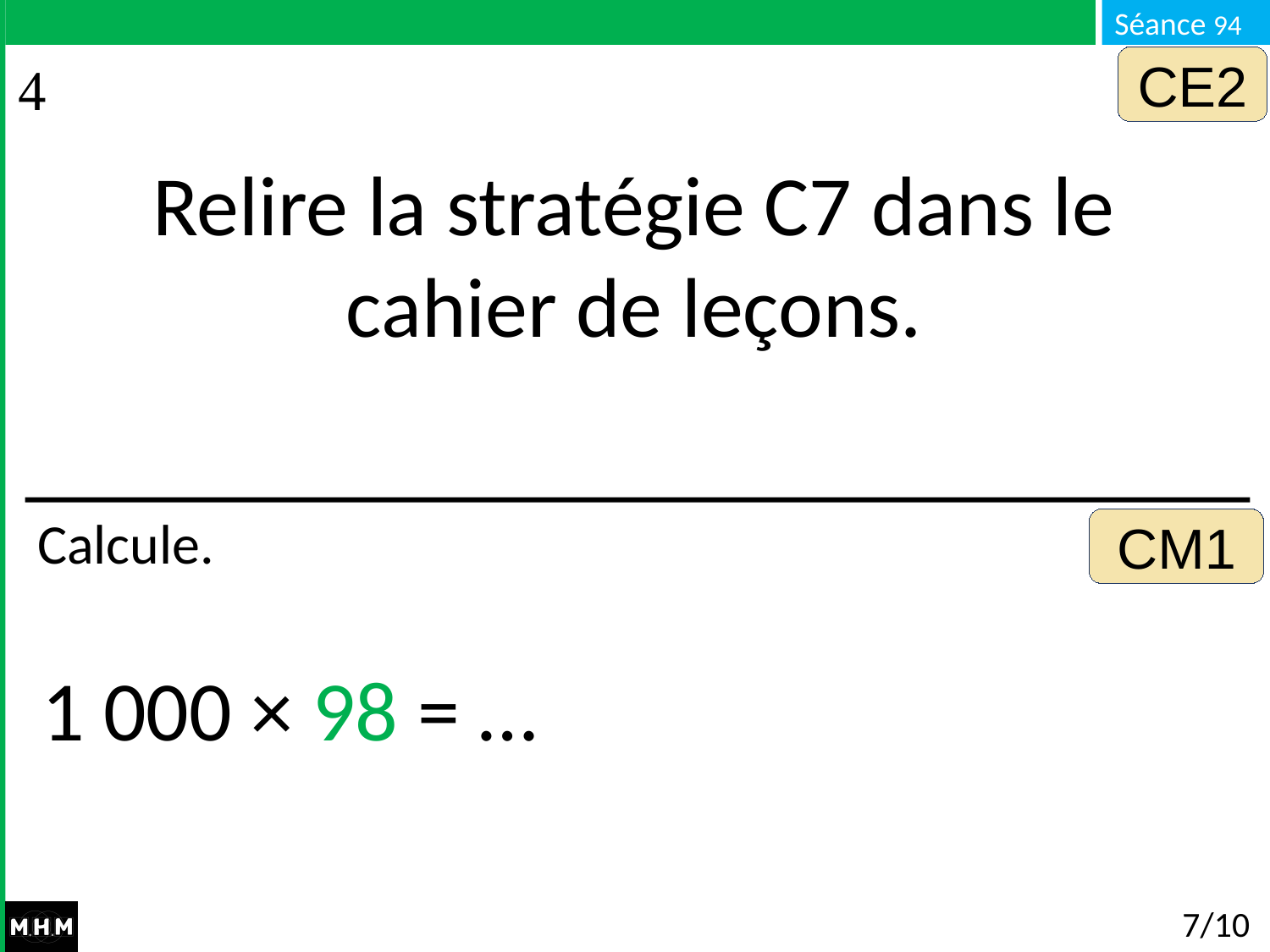

CE2
Relire la stratégie C7 dans le cahier de leçons.

CM1
Calcule.
1 000 × 98 = …
# 7/10